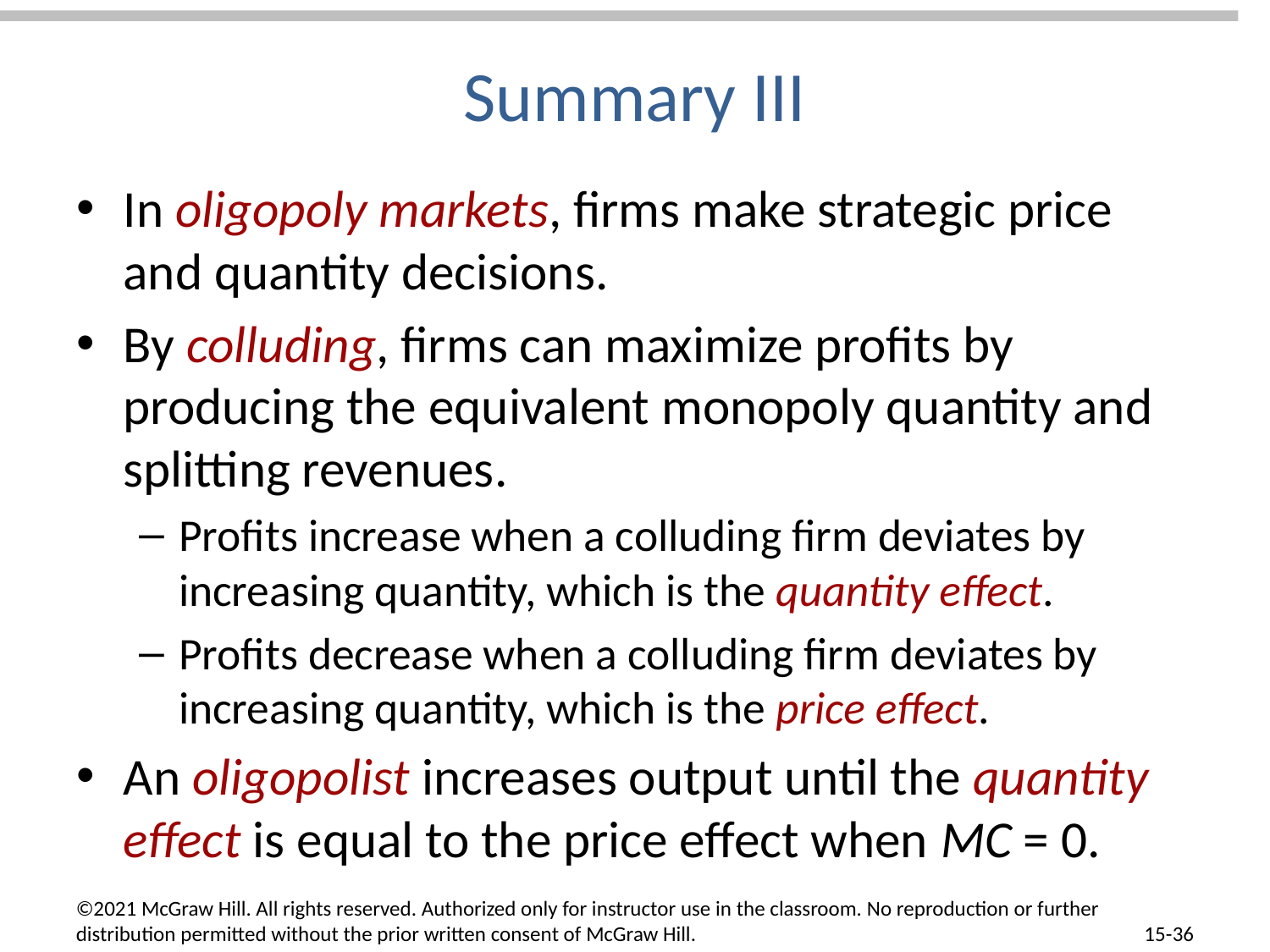

# Summary III
In oligopoly markets, firms make strategic price and quantity decisions.
By colluding, firms can maximize profits by producing the equivalent monopoly quantity and splitting revenues.
Profits increase when a colluding firm deviates by increasing quantity, which is the quantity effect.
Profits decrease when a colluding firm deviates by increasing quantity, which is the price effect.
An oligopolist increases output until the quantity effect is equal to the price effect when MC = 0.